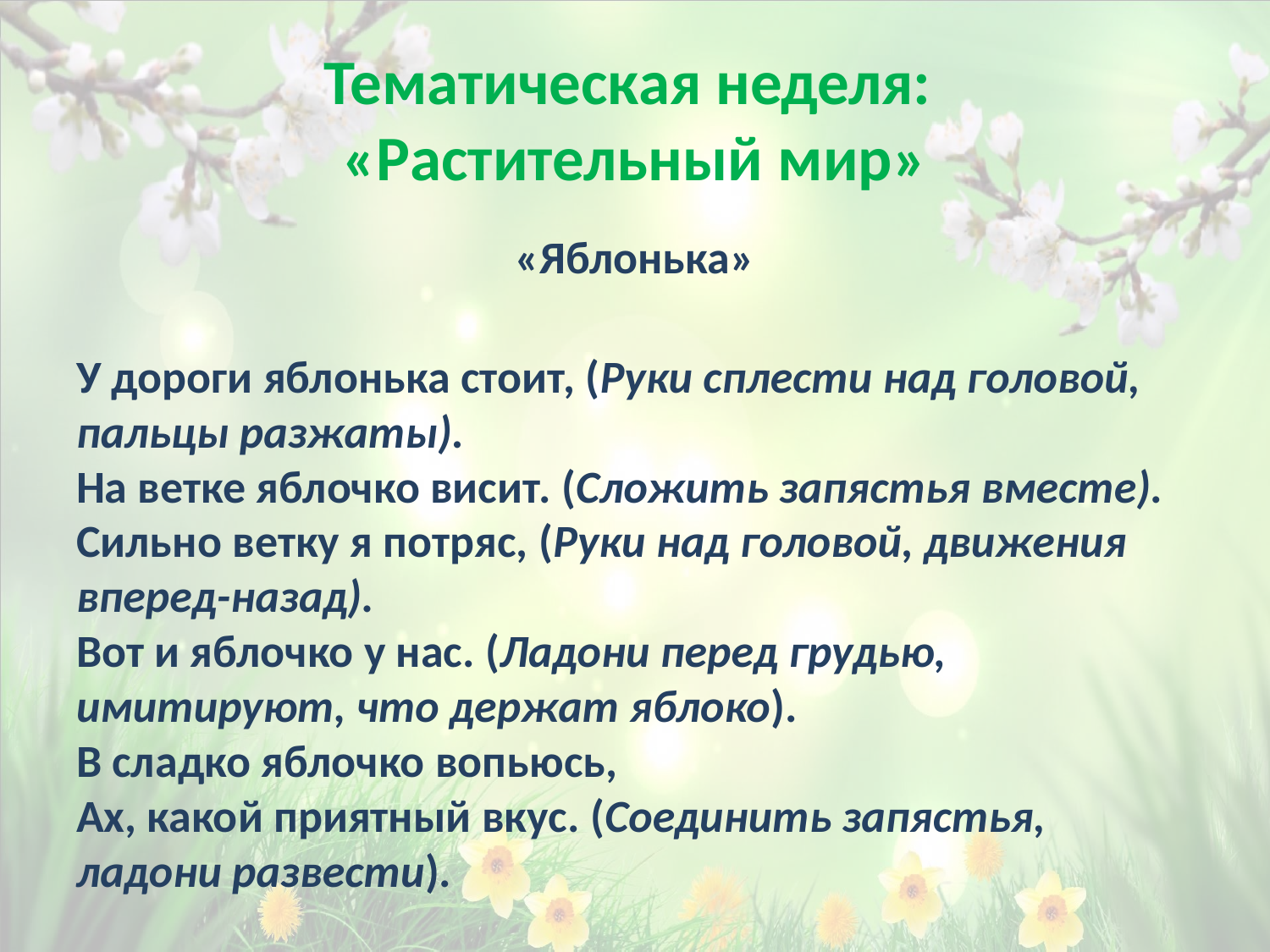

# Тематическая неделя: «Растительный мир»
«Яблонька»
У дороги яблонька стоит, (Руки сплести над головой, пальцы разжаты).
На ветке яблочко висит. (Сложить запястья вместе).
Сильно ветку я потряс, (Руки над головой, движения вперед-назад).
Вот и яблочко у нас. (Ладони перед грудью, имитируют, что держат яблоко).
В сладко яблочко вопьюсь,
Ах, какой приятный вкус. (Соединить запястья, ладони развести).